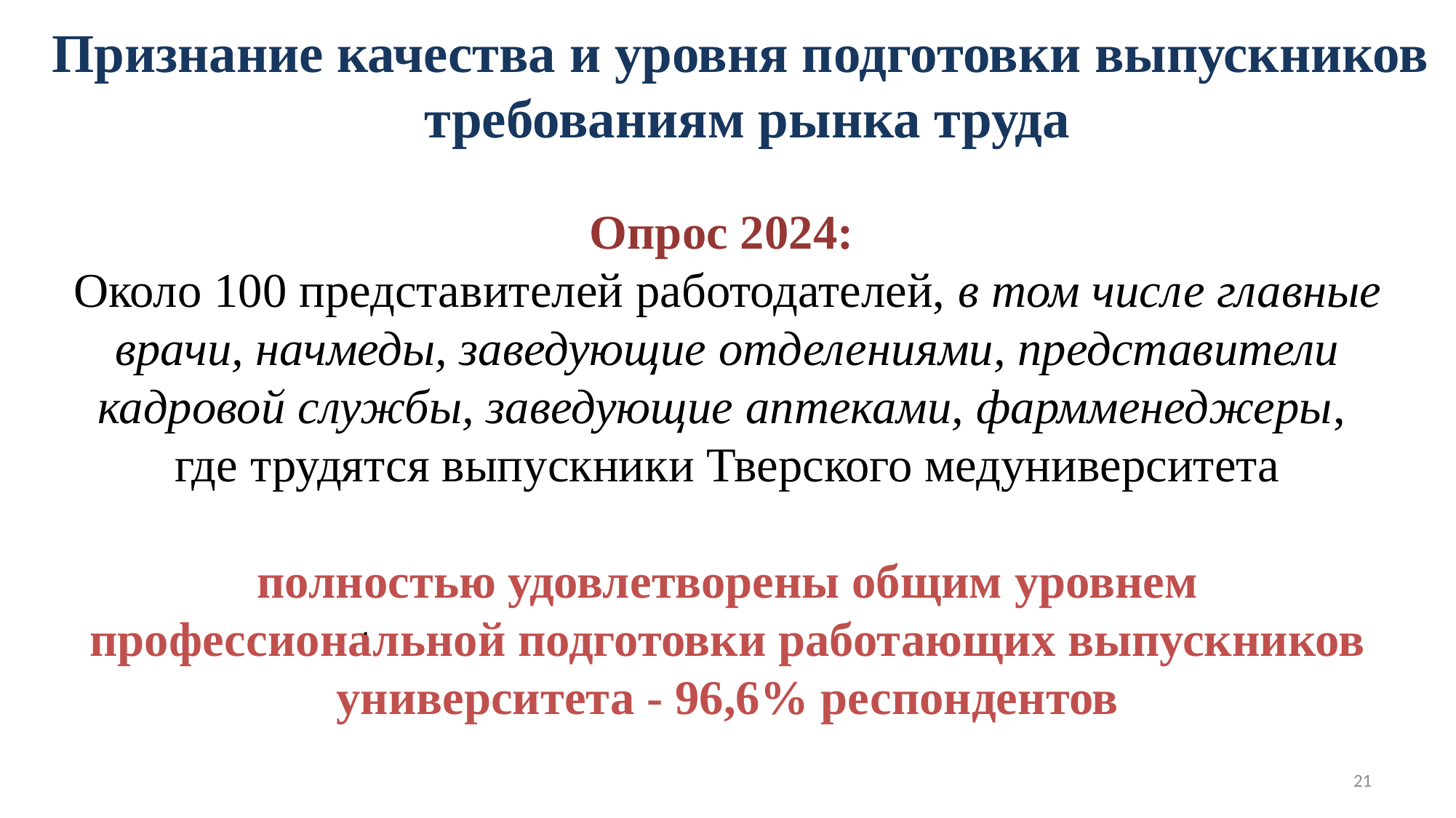

# Признание качества и уровня подготовки выпускников требованиям рынка труда
Опрос 2024:
Около 100 представителей работодателей, в том числе главные врачи, начмеды, заведующие отделениями, представители кадровой службы, заведующие аптеками, фармменеджеры,
где трудятся выпускники Тверского медуниверситета

полностью удовлетворены общим уровнем профессиональной подготовки работающих выпускников университета - 96,6% респондентов
.
21